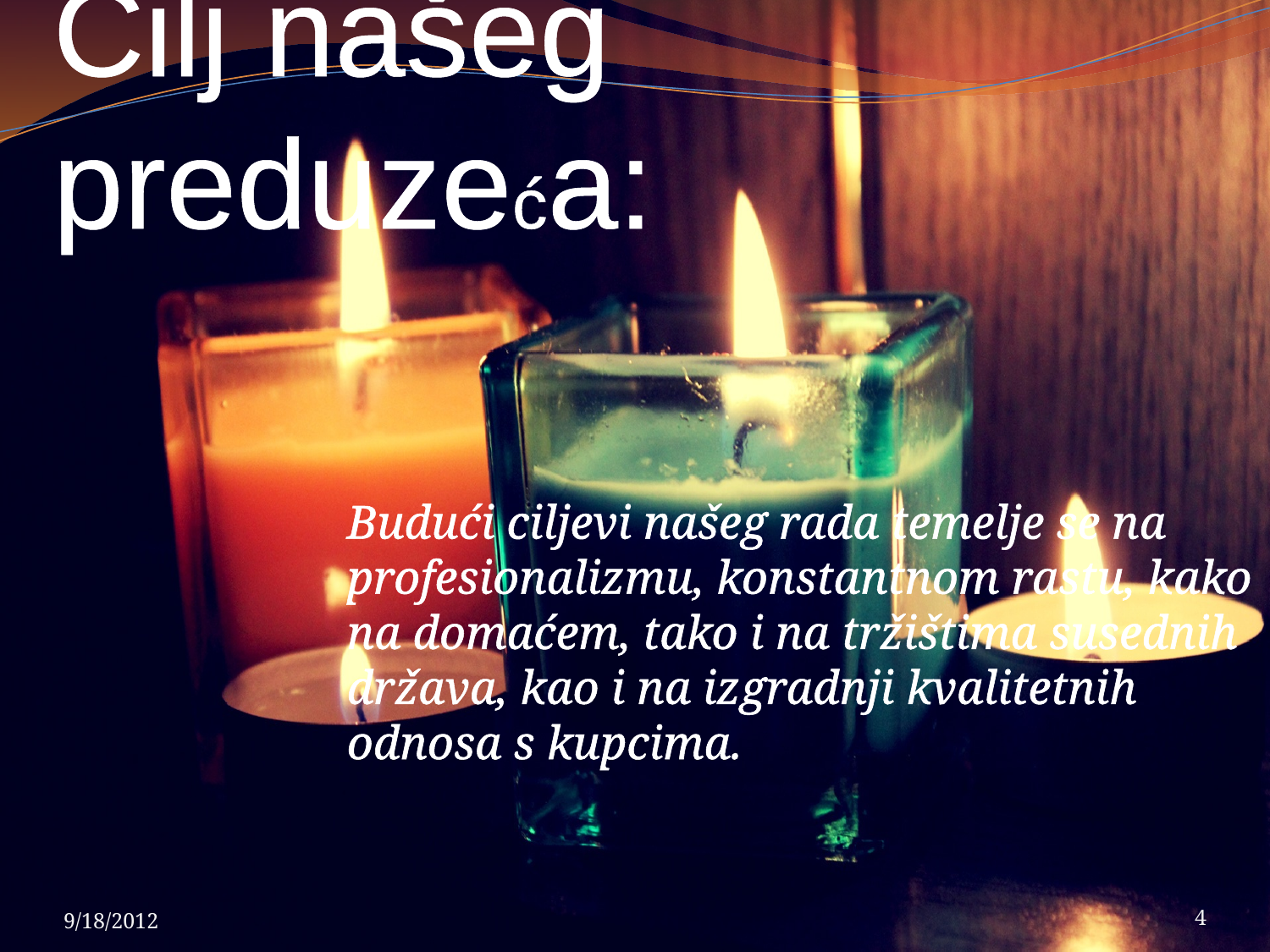

# Cilj našeg preduzeća:
	Budući ciljevi našeg rada temelje se na profesionalizmu, konstantnom rastu, kako na domaćem, tako i na tržištima susednih država, kao i na izgradnji kvalitetnih odnosa s kupcima.

9/18/2012
4